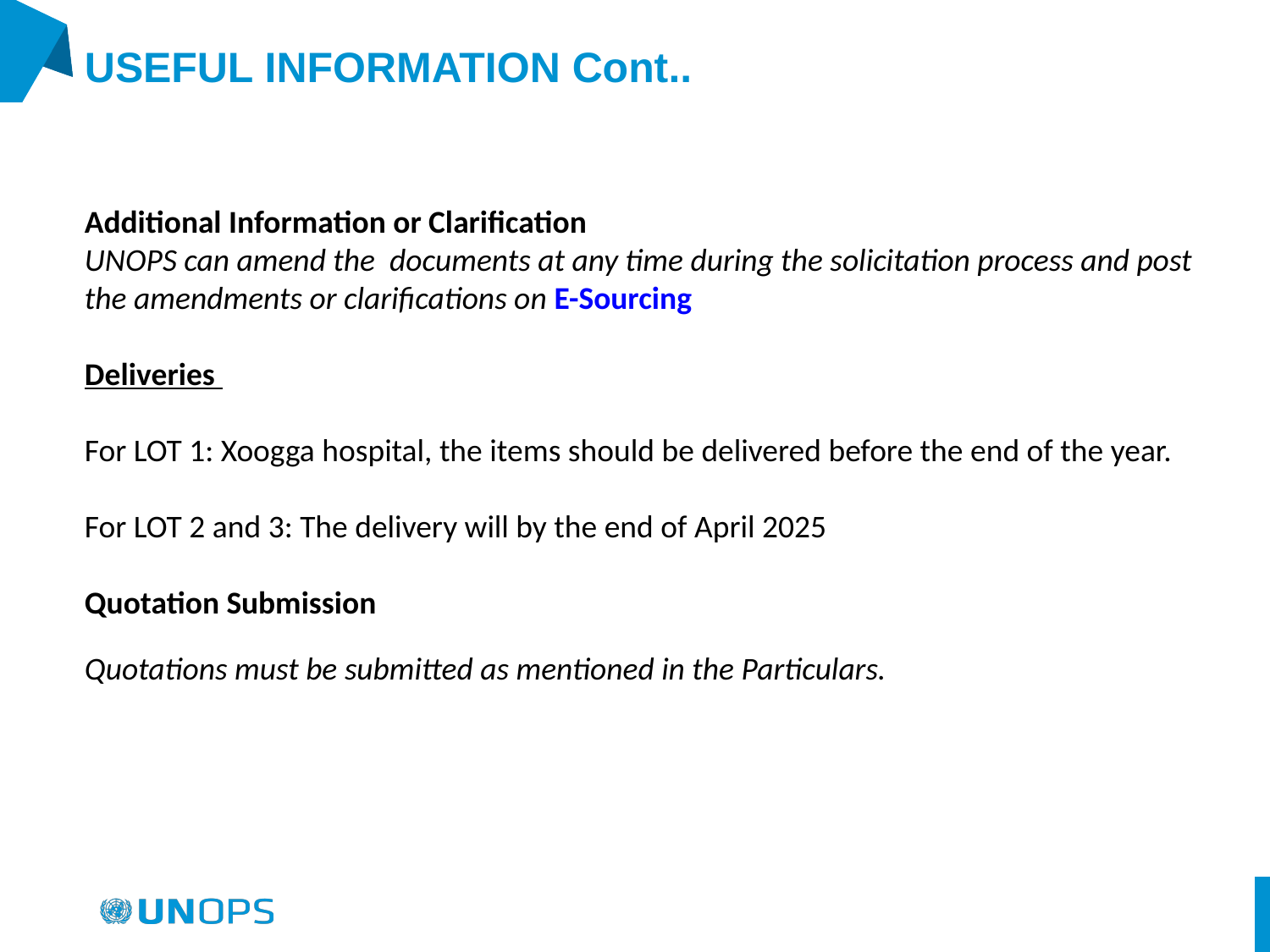

USEFUL INFORMATION Cont..

Additional Information or Clarification
UNOPS can amend the  documents at any time during the solicitation process and post the amendments or clarifications on E-Sourcing

Deliveries

For LOT 1: Xoogga hospital, the items should be delivered before the end of the year.

For LOT 2 and 3: The delivery will by the end of April 2025

Quotation Submission

Quotations must be submitted as mentioned in the Particulars.